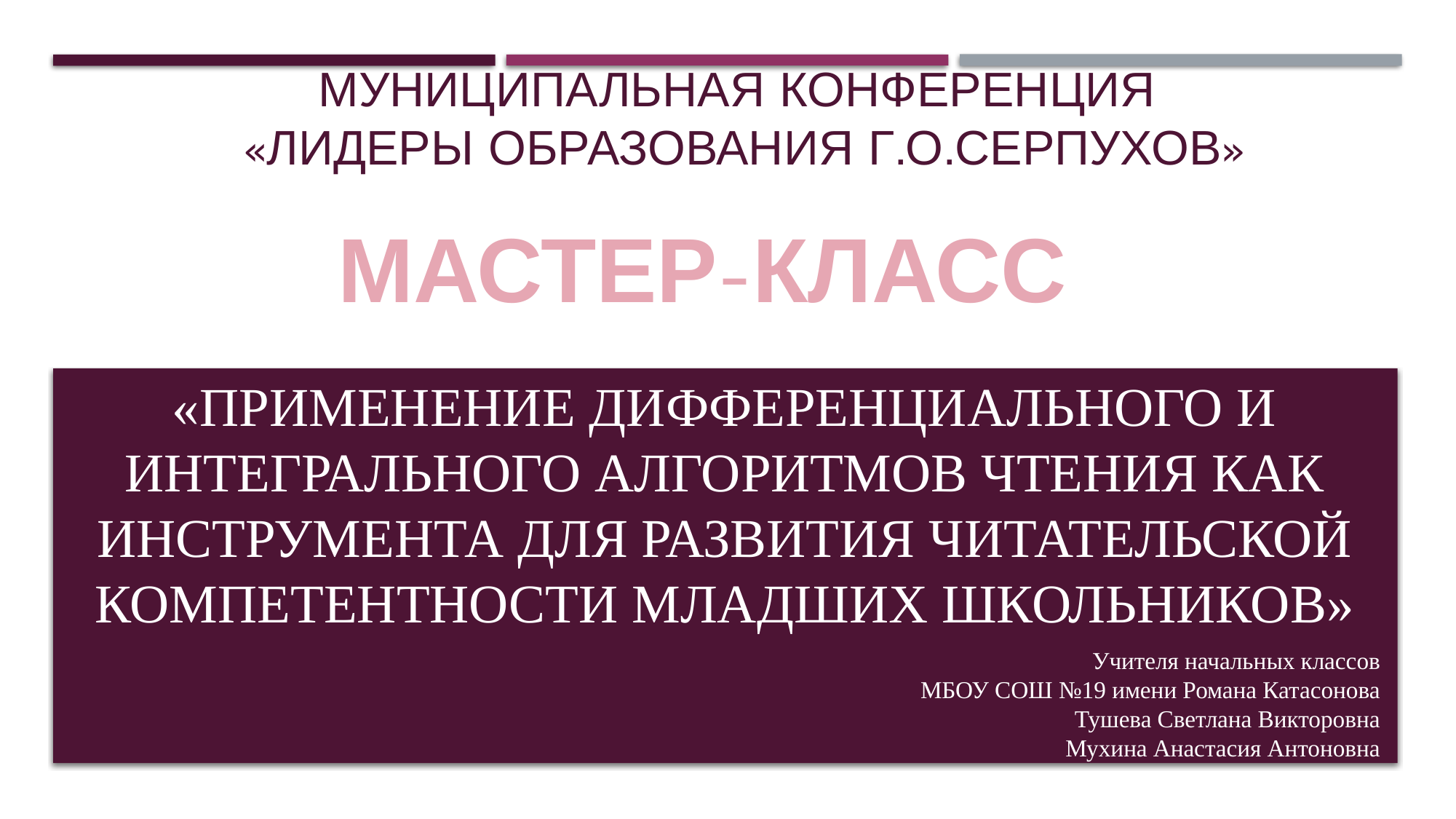

# Муниципальная конференция «Лидеры образования г.о.Серпухов»
МАСТЕР-КЛАСС
«Применение дифференциального и интегрального алгоритмов чтения как инструмента для развития читательской компетентности младших школьников»
Учителя начальных классов
МБОУ СОШ №19 имени Романа Катасонова
Тушева Светлана Викторовна
Мухина Анастасия Антоновна